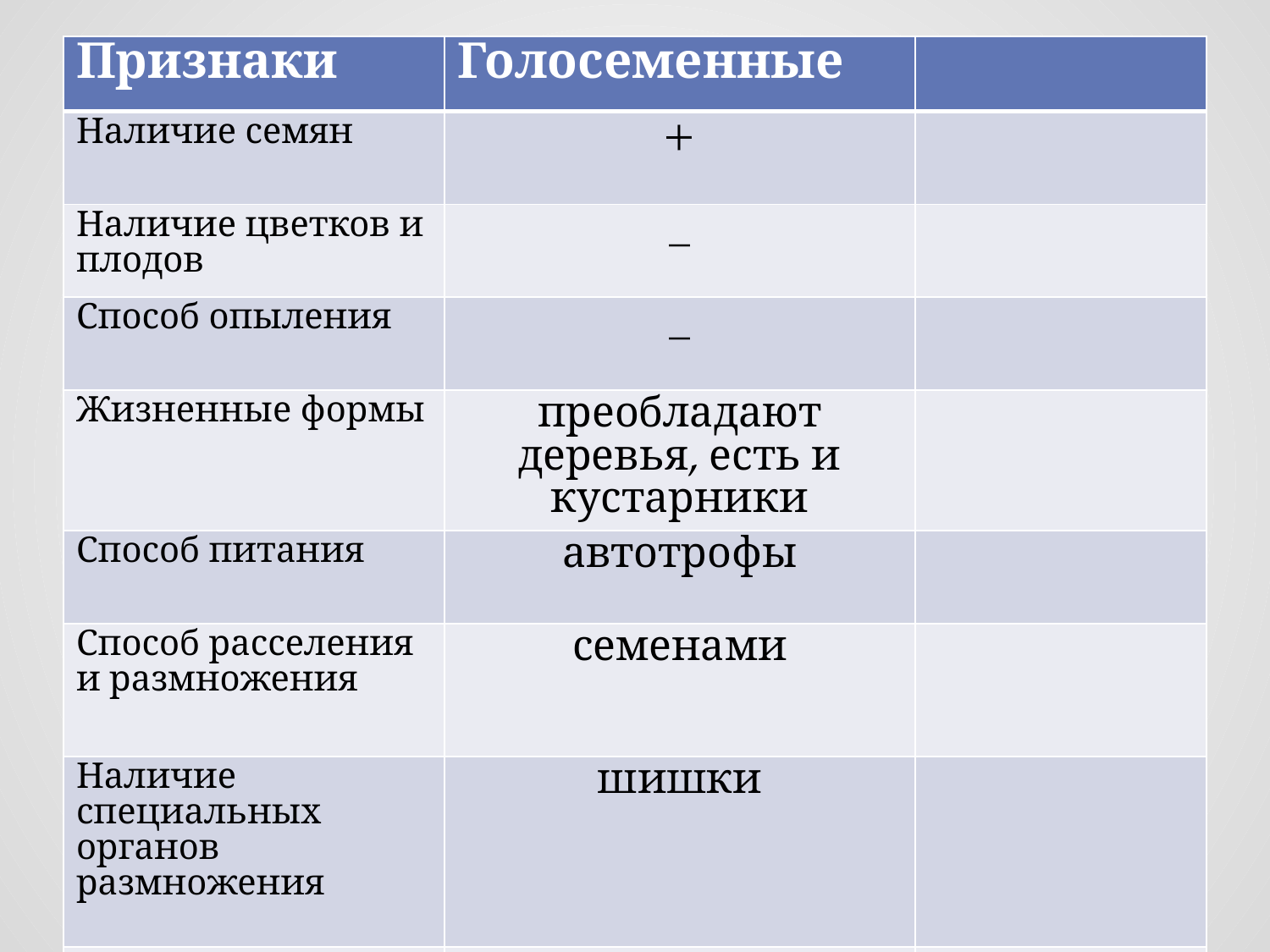

#
| Признаки | Голосеменные |  |
| --- | --- | --- |
| Наличие семян | + |  |
| Наличие цветков и плодов | \_ |  |
| Способ опыления | \_ |  |
| Жизненные формы | преобладают деревья, есть и кустарники |  |
| Способ питания | автотрофы |  |
| Способ расселения и размножения | семенами |  |
| Наличие специальных органов размножения | шишки |  |
|  |  |  |